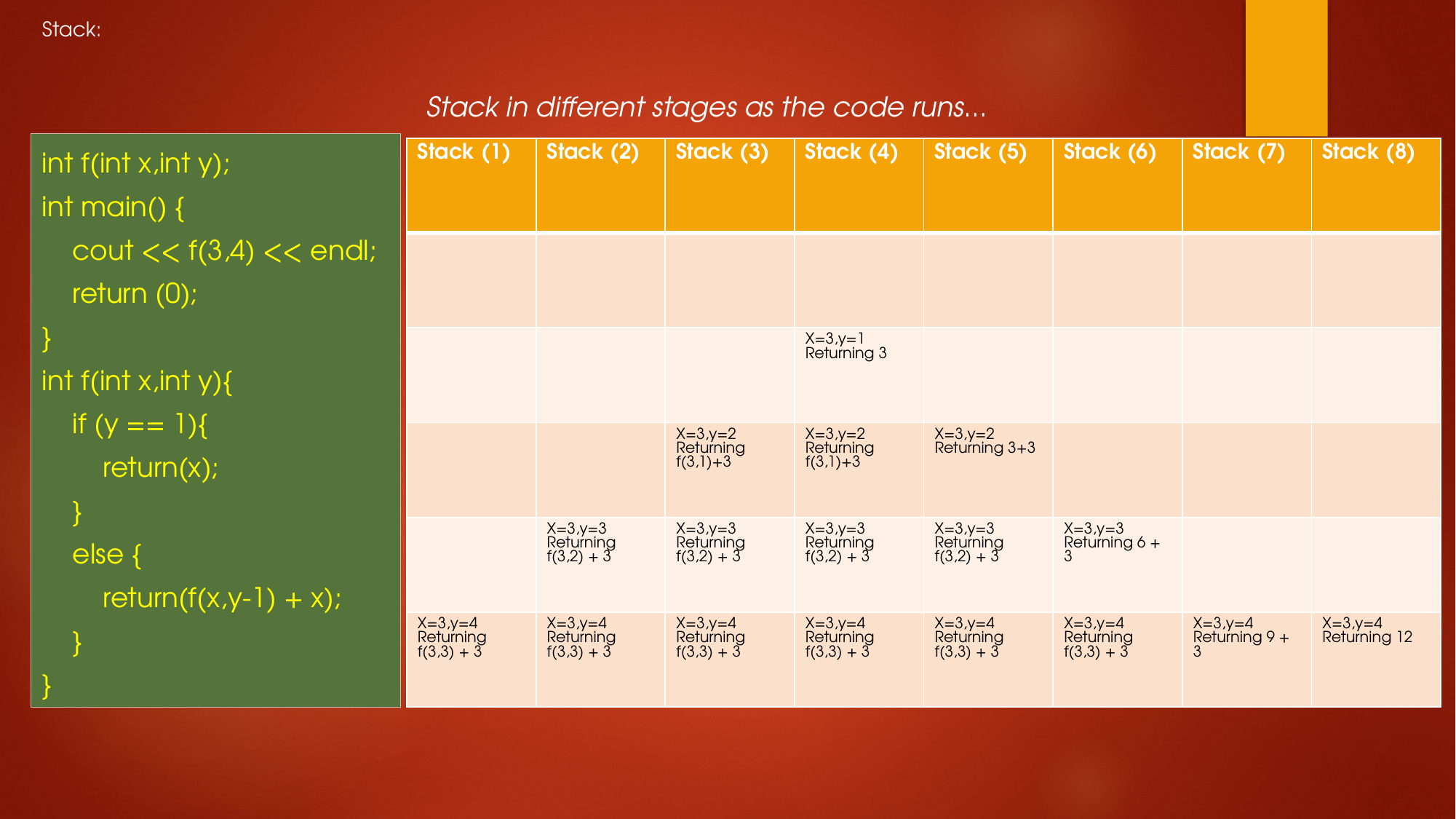

# Stack:
Stack in different stages as the code runs…
int f(int x,int y);
int main() {
    cout << f(3,4) << endl;
    return (0);
}
int f(int x,int y){
    if (y == 1){
        return(x);
    }
    else {
        return(f(x,y-1) + x);
    }
}

| Stack (1) | Stack (2) | Stack (3) | Stack (4) | Stack (5) | Stack (6) | Stack (7) | Stack (8) |
| --- | --- | --- | --- | --- | --- | --- | --- |
|  |  |  |  |  |  |  |  |
|  |  |  | X=3,y=1 Returning 3 |  |  |  |  |
|  |  | X=3,y=2 Returning f(3,1)+3 | X=3,y=2 Returning f(3,1)+3 | X=3,y=2 Returning 3+3 |  |  |  |
|  | X=3,y=3 Returning f(3,2) + 3 | X=3,y=3 Returning f(3,2) + 3 | X=3,y=3 Returning f(3,2) + 3 | X=3,y=3 Returning f(3,2) + 3 | X=3,y=3 Returning 6 + 3 |  |  |
| X=3,y=4 Returning f(3,3) + 3 | X=3,y=4 Returning f(3,3) + 3 | X=3,y=4 Returning f(3,3) + 3 | X=3,y=4 Returning f(3,3) + 3 | X=3,y=4 Returning f(3,3) + 3 | X=3,y=4 Returning f(3,3) + 3 | X=3,y=4 Returning 9 + 3 | X=3,y=4 Returning 12 |